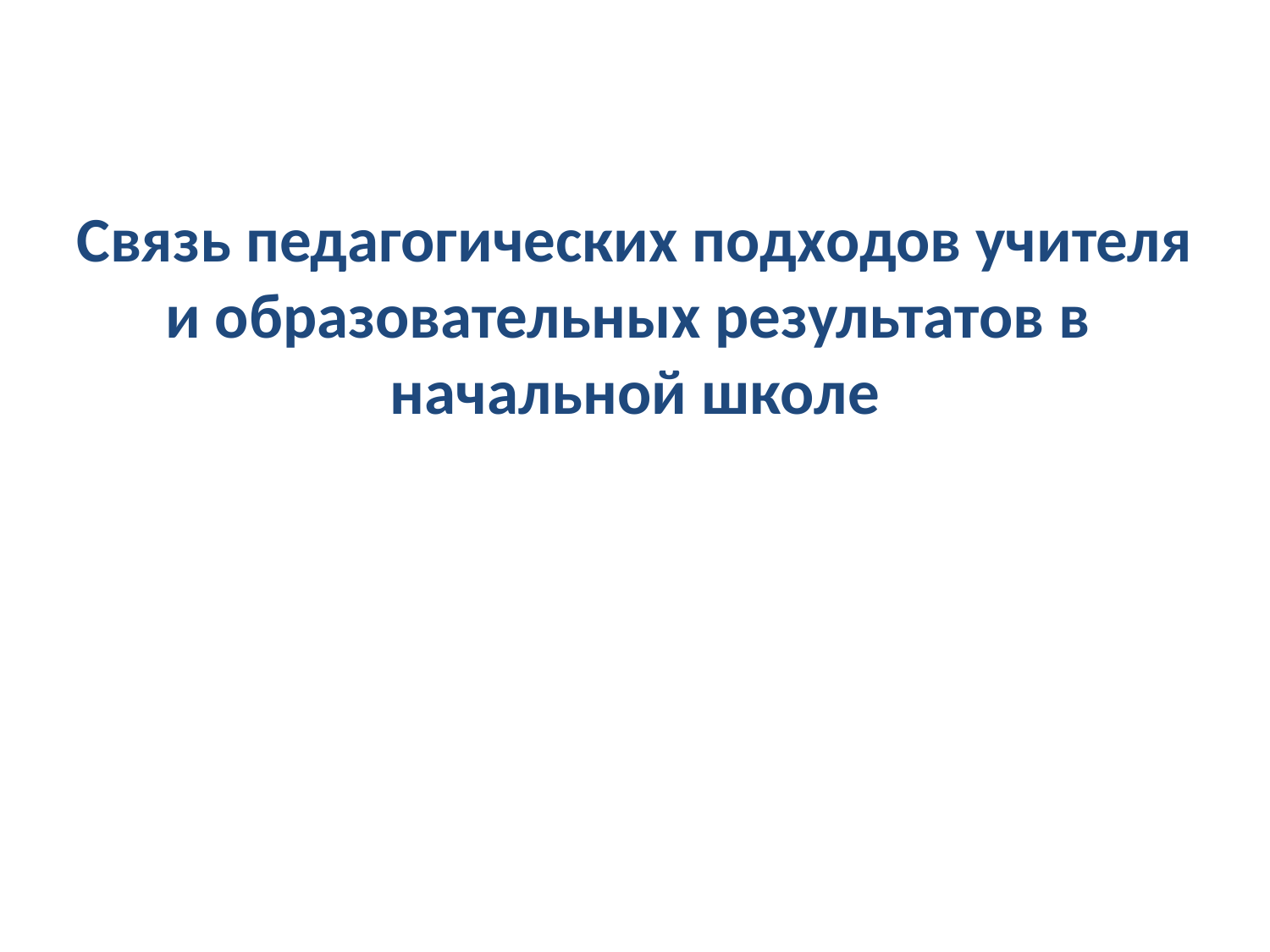

# Связь педагогических подходов учителя и образовательных результатов в  начальной школе